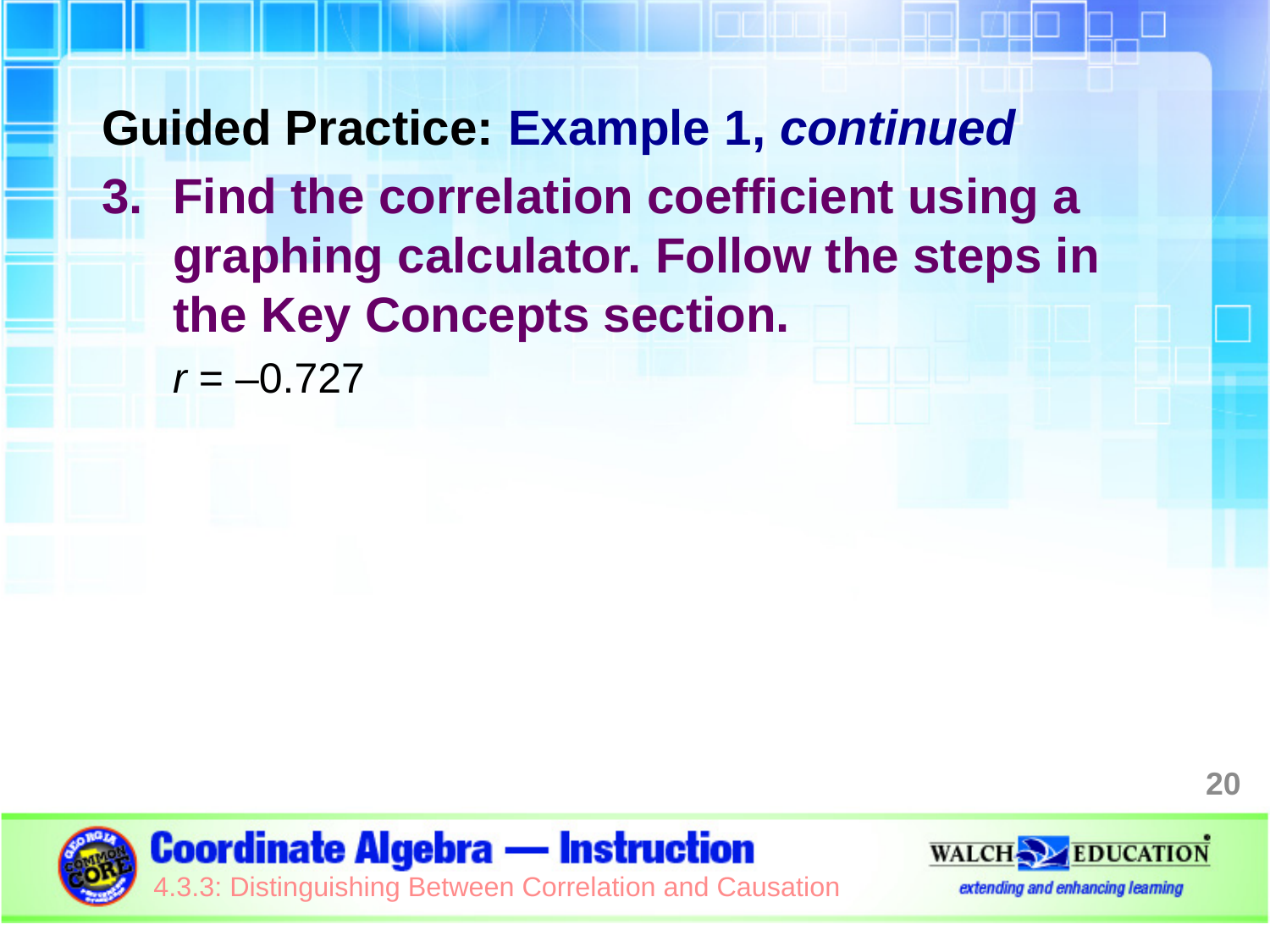

Guided Practice: Example 1, continued
Find the correlation coefficient using a graphing calculator. Follow the steps in the Key Concepts section.
r = –0.727

20
4.3.3: Distinguishing Between Correlation and Causation